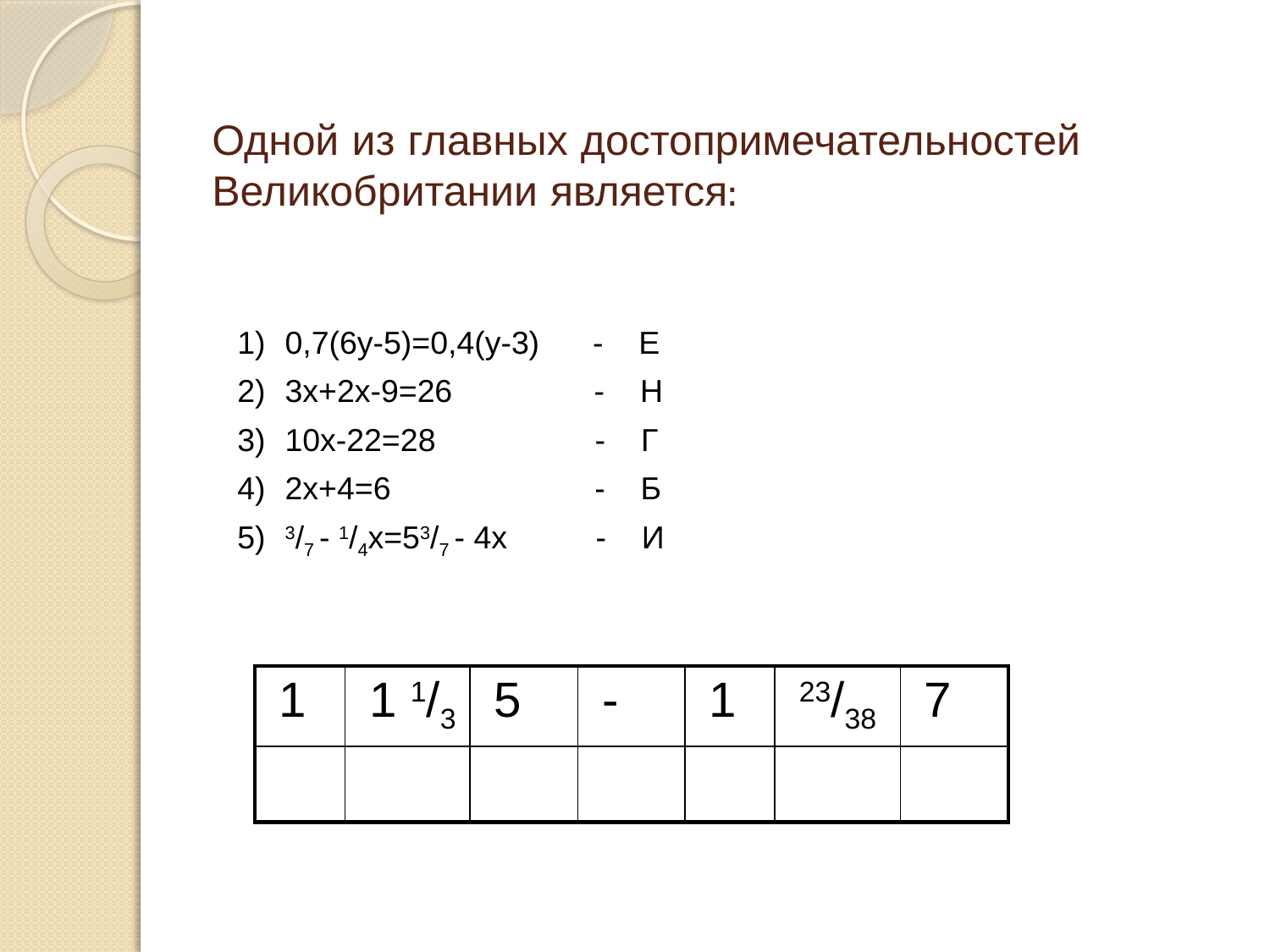

# Одной из главных достопримечательностей Великобритании является:
0,7(6у-5)=0,4(у-3)      -    Е
3х+2х-9=26                -    Н
10х-22=28                  -    Г
2х+4=6                       -    Б
3/7 - 1/4х=53/7 - 4х          -    И
| 1 | 1 1/3 | 5 | - | 1 | 23/38 | 7 |
| --- | --- | --- | --- | --- | --- | --- |
|  |  |  |  |  |  |  |